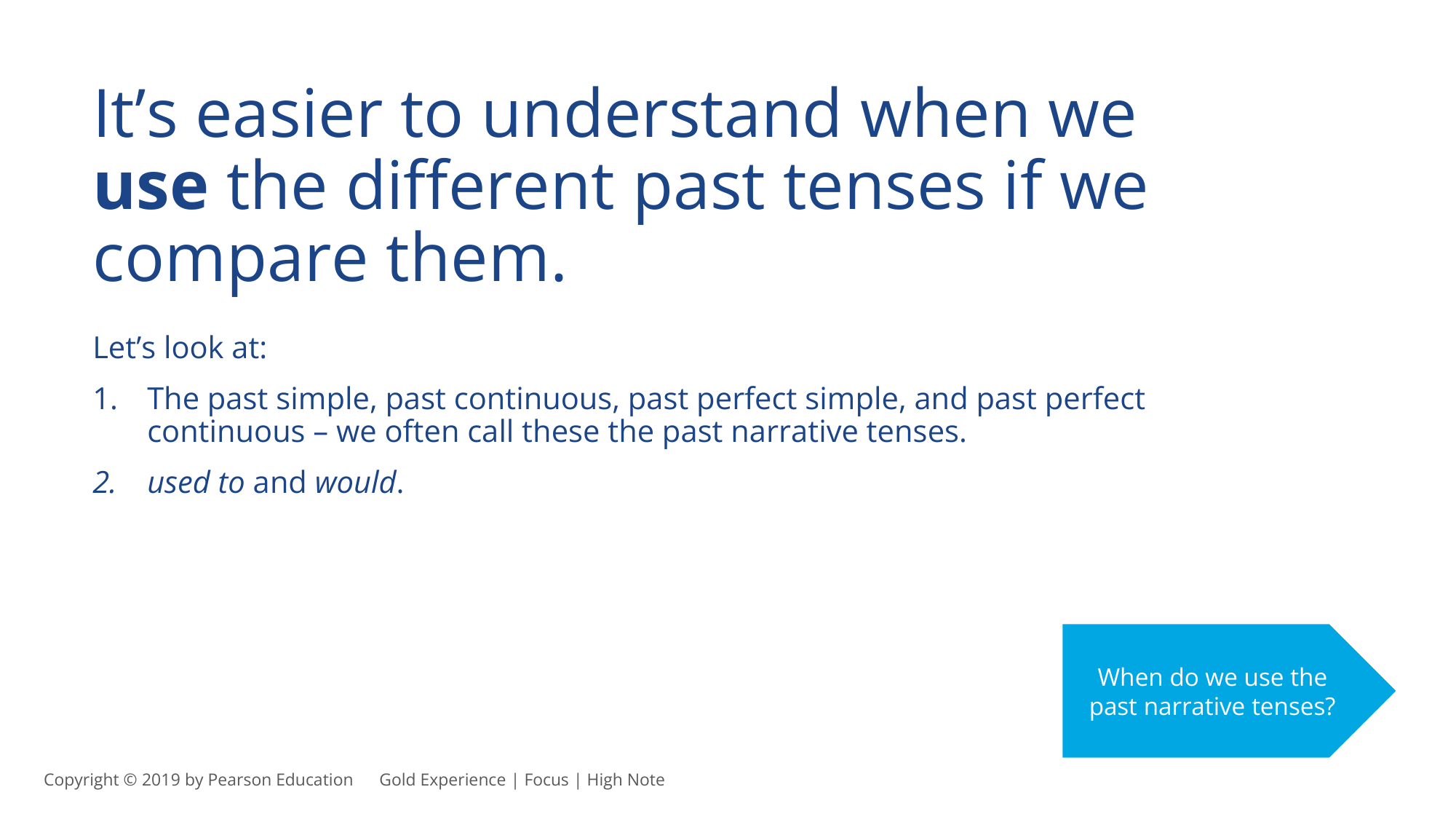

It’s easier to understand when we use the different past tenses if we compare them.
Let’s look at:
The past simple, past continuous, past perfect simple, and past perfect continuous – we often call these the past narrative tenses.
used to and would.

When do we use the past narrative tenses?
Copyright © 2019 by Pearson Education      Gold Experience | Focus | High Note